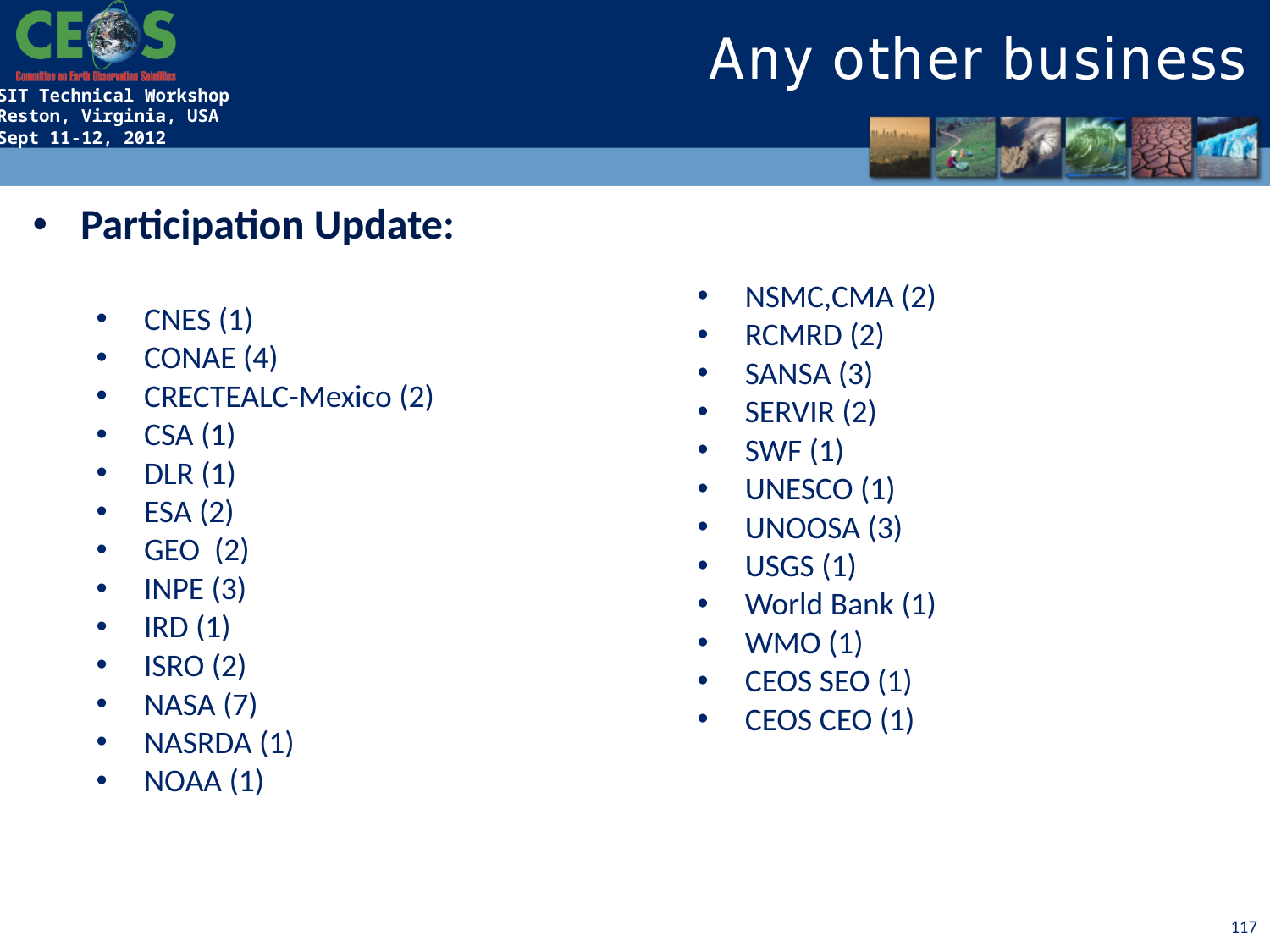

Any other business
Participation Update:

CNES (1)
CONAE (4)
CRECTEALC-Mexico (2)
CSA (1)
DLR (1)
ESA (2)
GEO  (2)
INPE (3)
IRD (1)
ISRO (2)
NASA (7)
NASRDA (1)
NOAA (1)

NSMC,CMA (2)
RCMRD (2)
SANSA (3)
SERVIR (2)
SWF (1)
UNESCO (1)
UNOOSA (3)
USGS (1)
World Bank (1)
WMO (1)
CEOS SEO (1)
CEOS CEO (1)

117